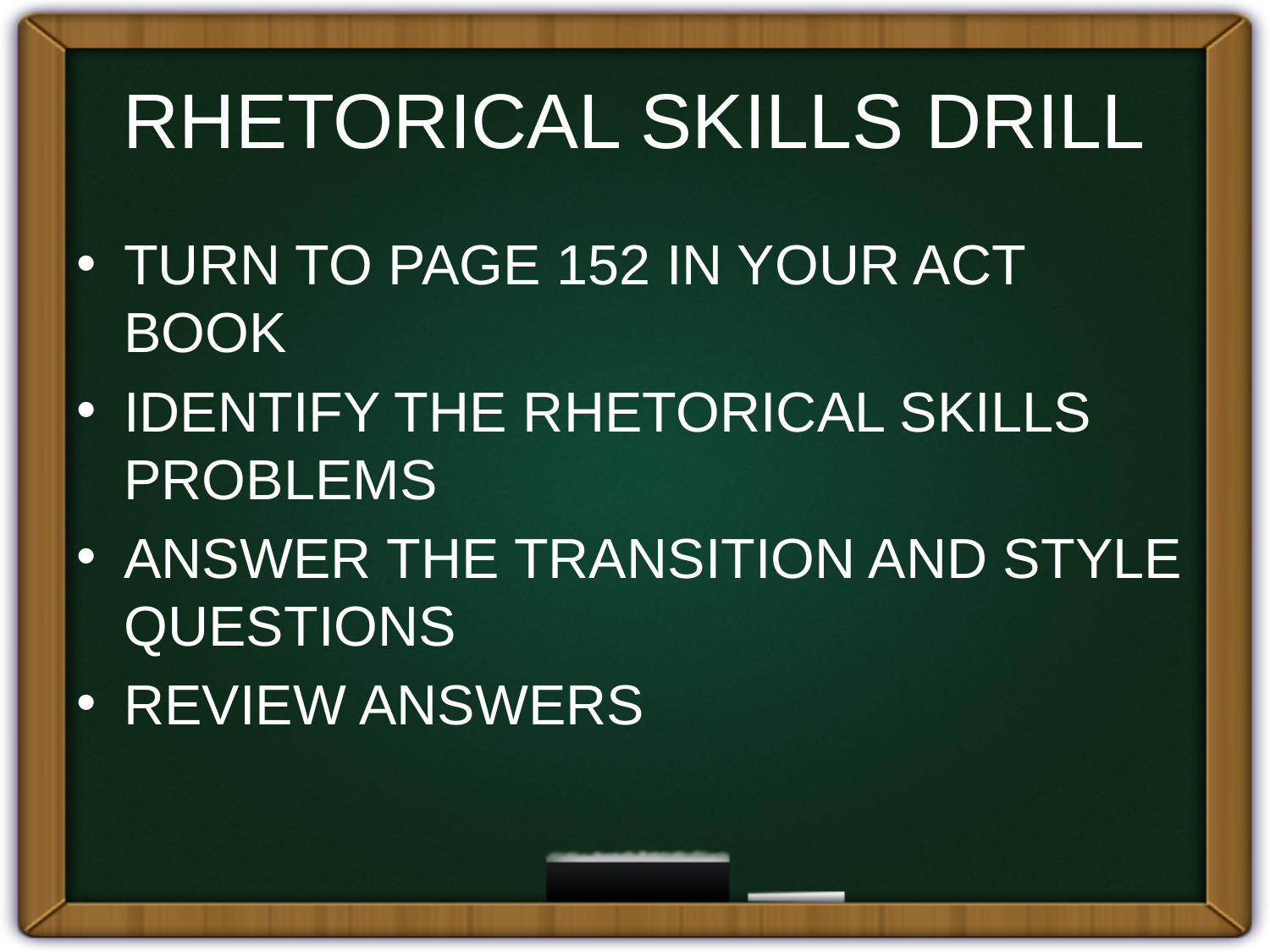

# RHETORICAL SKILLS DRILL
TURN TO PAGE 152 IN YOUR ACT BOOK
IDENTIFY THE RHETORICAL SKILLS PROBLEMS
ANSWER THE TRANSITION AND STYLE QUESTIONS
REVIEW ANSWERS